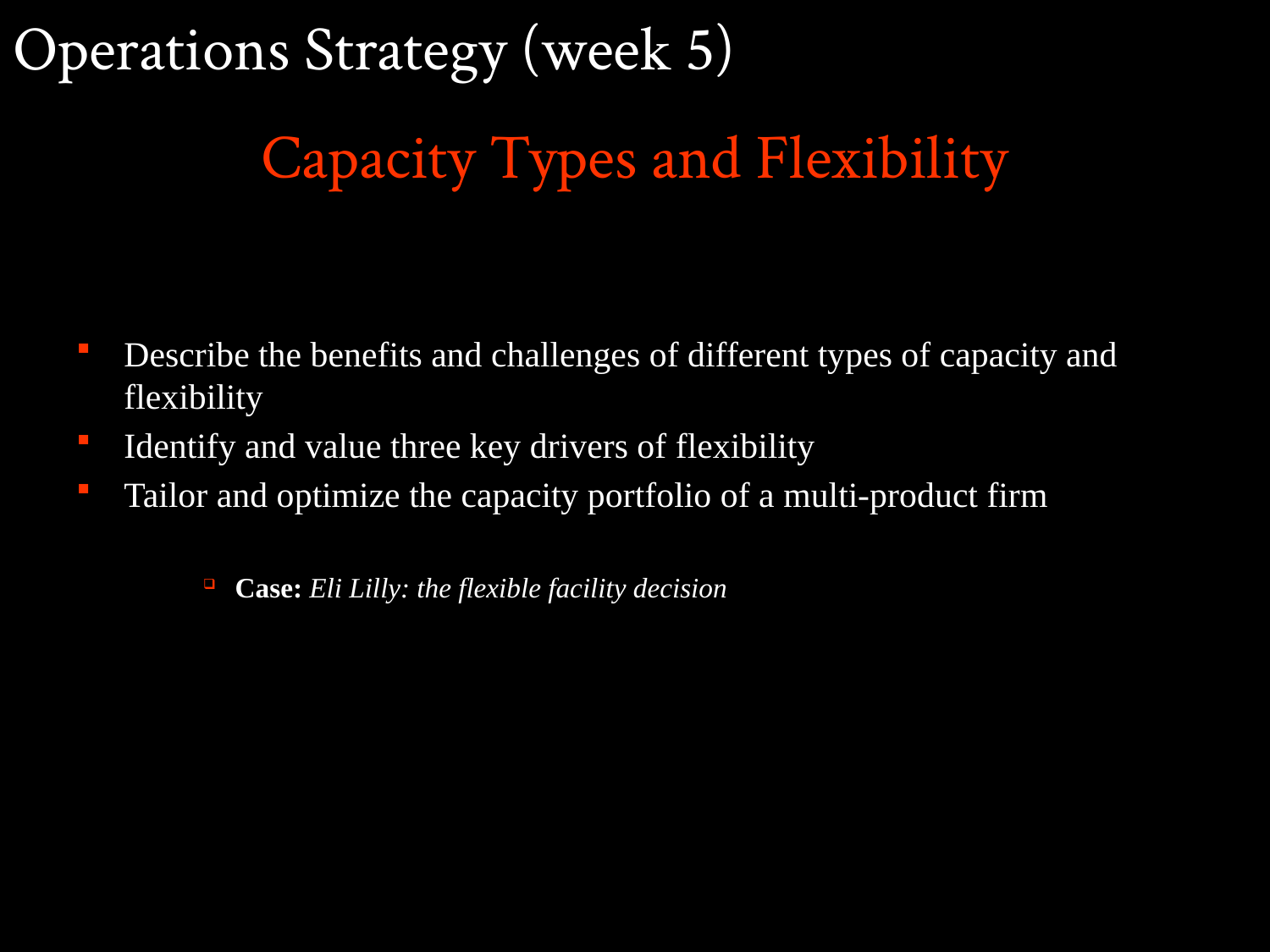

Operations Strategy (week 5)
Capacity Types and Flexibility
Describe the benefits and challenges of different types of capacity and flexibility
Identify and value three key drivers of flexibility
Tailor and optimize the capacity portfolio of a multi-product firm

Case: Eli Lilly: the flexible facility decision